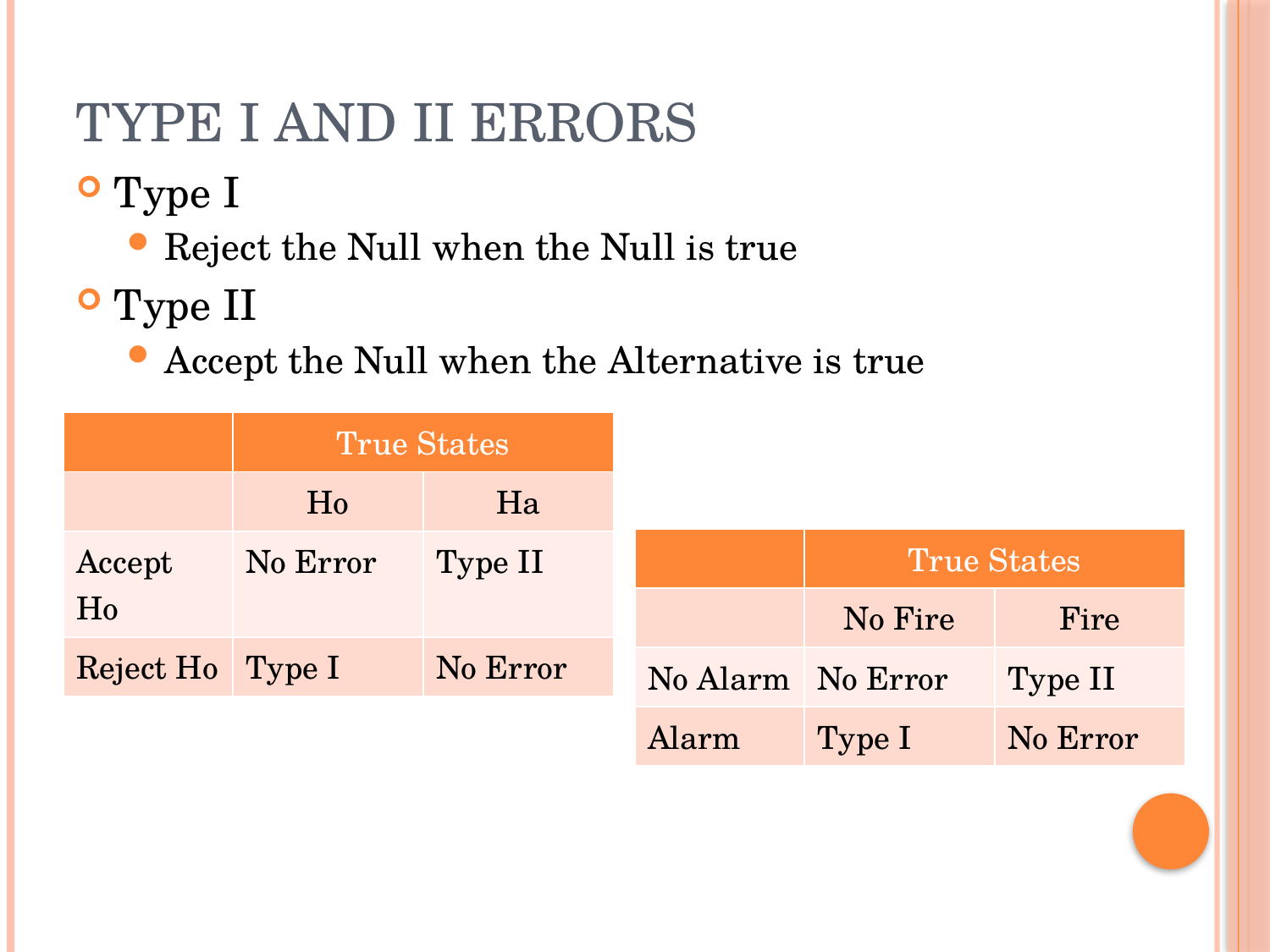

# Type I and II Errors
Type I
Reject the Null when the Null is true
Type II
Accept the Null when the Alternative is true
|  | True States |  |
| --- | --- | --- |
|  | Ho | Ha |
| Accept Ho | No Error | Type II |
| Reject Ho | Type I | No Error |
|  | True States |  |
| --- | --- | --- |
|  | No Fire | Fire |
| No Alarm | No Error | Type II |
| Alarm | Type I | No Error |